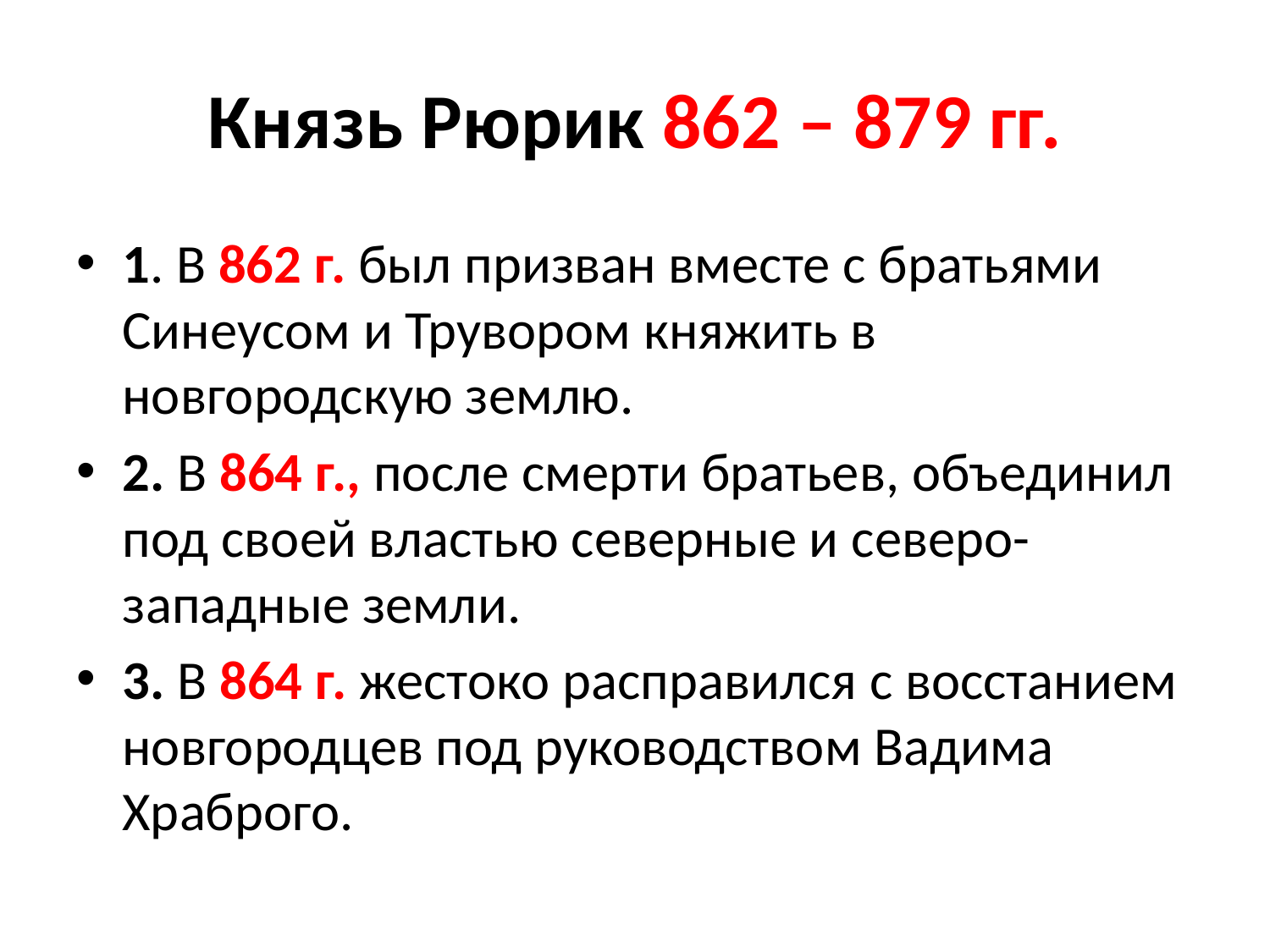

# Князь Рюрик 862 – 879 гг.
1. В 862 г. был призван вместе с братьями Синеусом и Трувором княжить в новгородскую землю.
2. В 864 г., после смерти братьев, объединил под своей властью северные и северо-западные земли.
3. В 864 г. жестоко расправился с восстанием новгородцев под руководством Вадима Храброго.